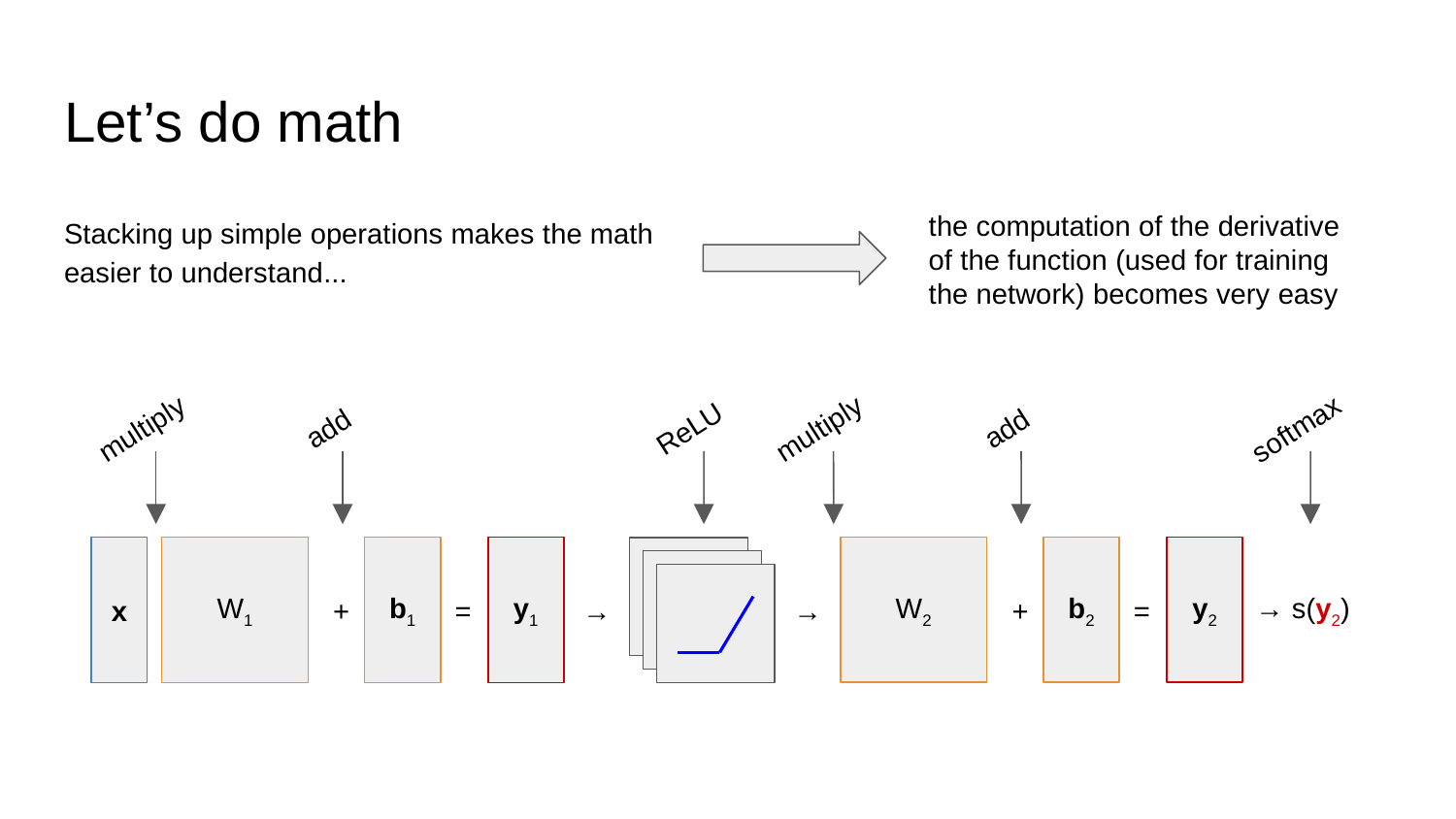

# Let’s do math

Stacking up simple operations makes the math easier to understand...
the computation of the derivative of the function (used for training the network) becomes very easy

multiply
add
ReLU
multiply
add
softmax
W2
b2
y2
x
W1
b1
y1

+
=
+
=
→ s(y2)
→
→